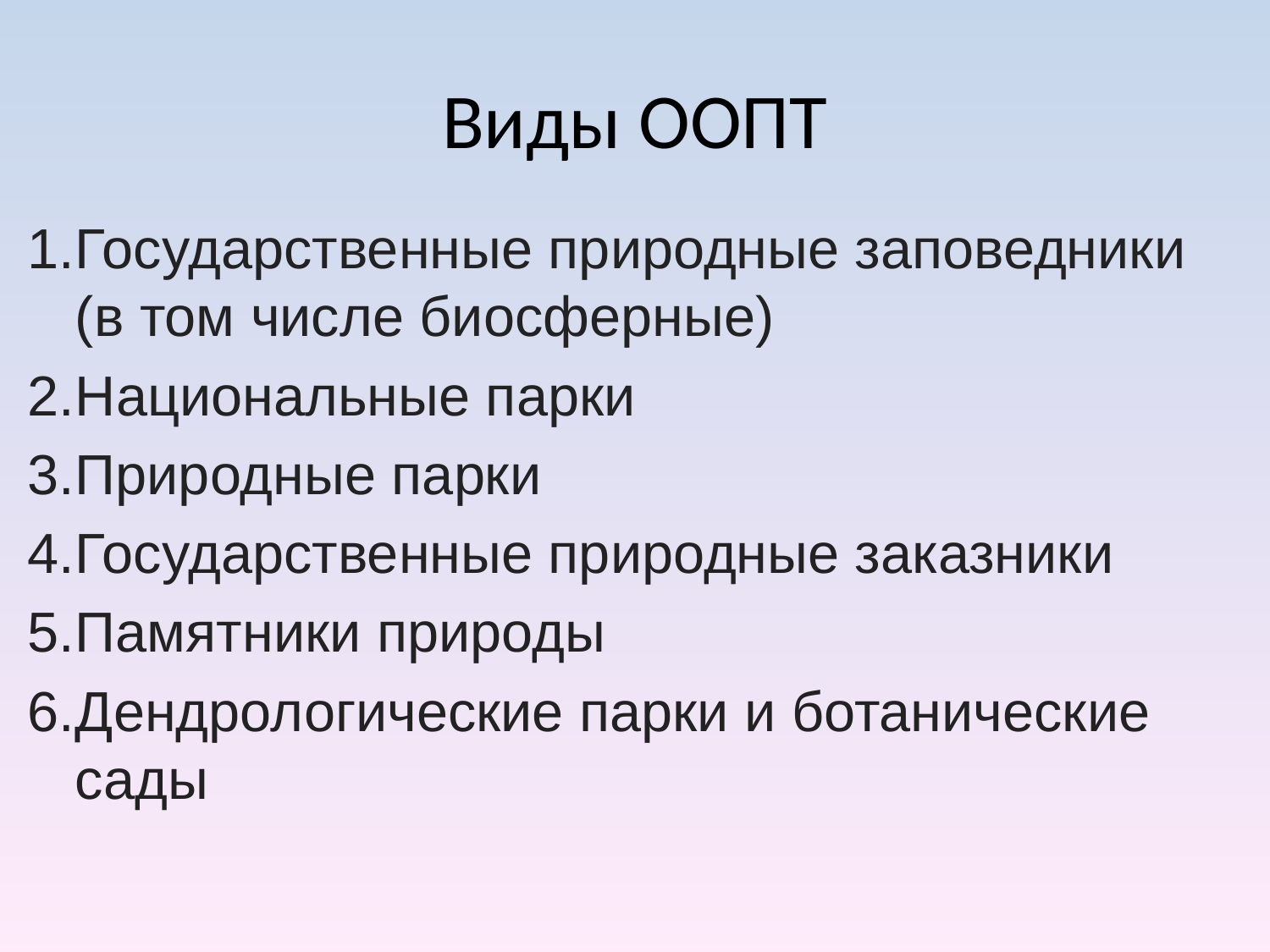

# Виды ООПТ
Государственные природные заповедники (в том числе биосферные)
Национальные парки
Природные парки
Государственные природные заказники
Памятники природы
Дендрологические парки и ботанические сады